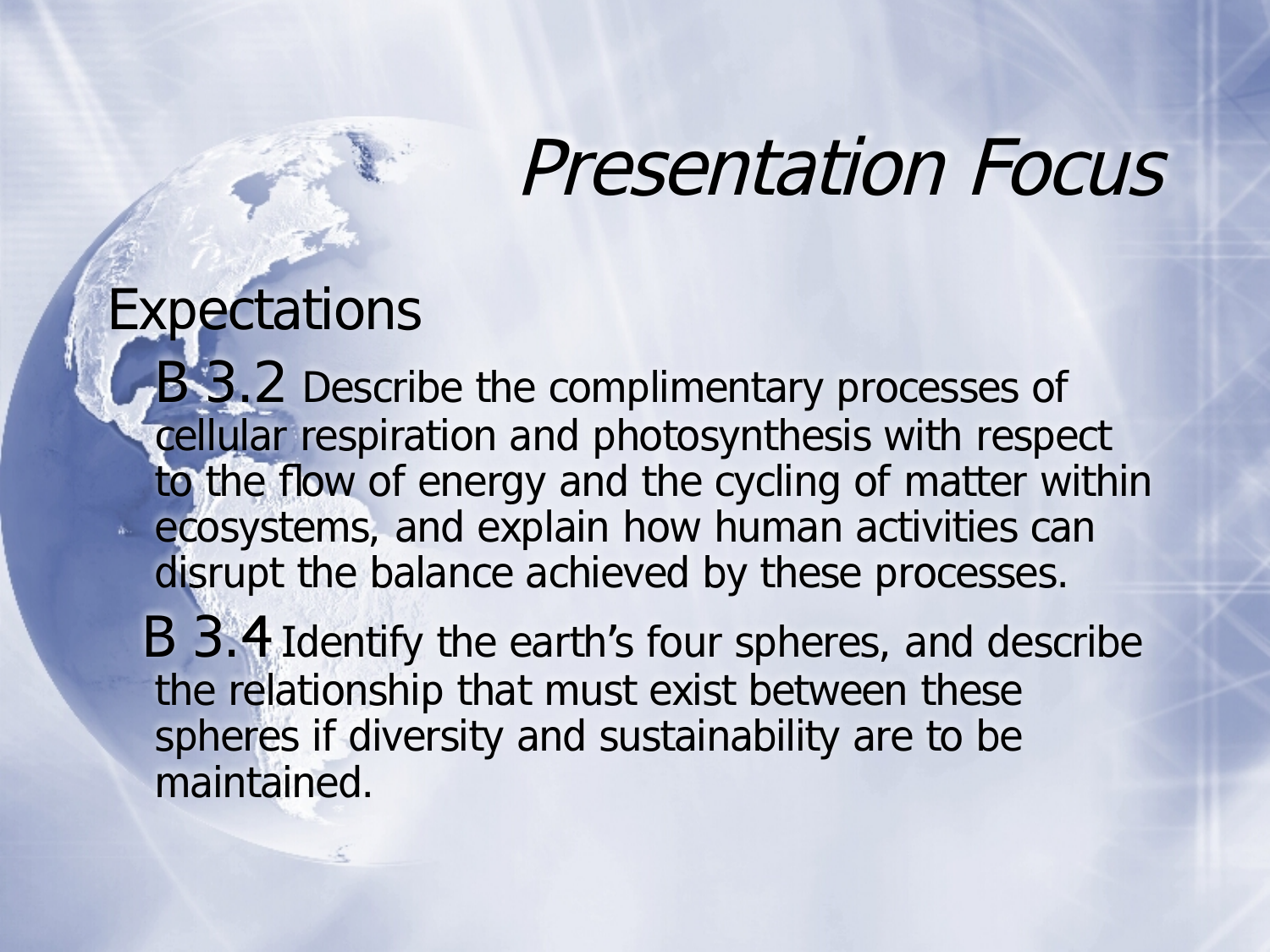

# Presentation Focus
Expectations
	B 3.2 Describe the complimentary processes of cellular respiration and photosynthesis with respect to the flow of energy and the cycling of matter within ecosystems, and explain how human activities can disrupt the balance achieved by these processes.
    B 3.4 Identify the earth’s four spheres, and describe the relationship that must exist between these spheres if diversity and sustainability are to be maintained.